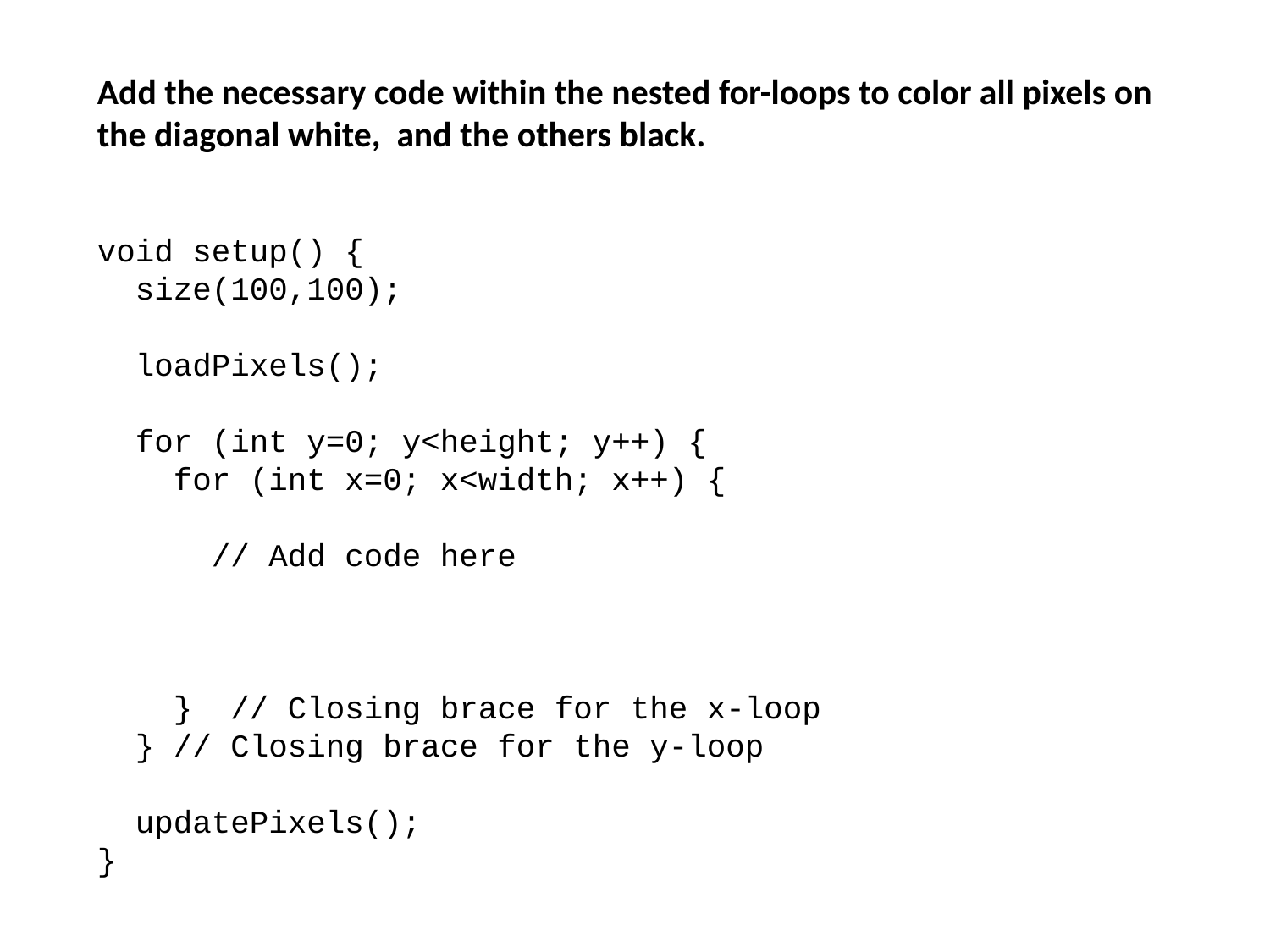

Add the necessary code within the nested for-loops to color all pixels on the diagonal white,  and the others black.

void setup() {
  size(100,100);

  loadPixels();

  for (int y=0; y<height; y++) {
    for (int x=0; x<width; x++) {

      // Add code here

    }  // Closing brace for the x-loop
  } // Closing brace for the y-loop

  updatePixels();
}